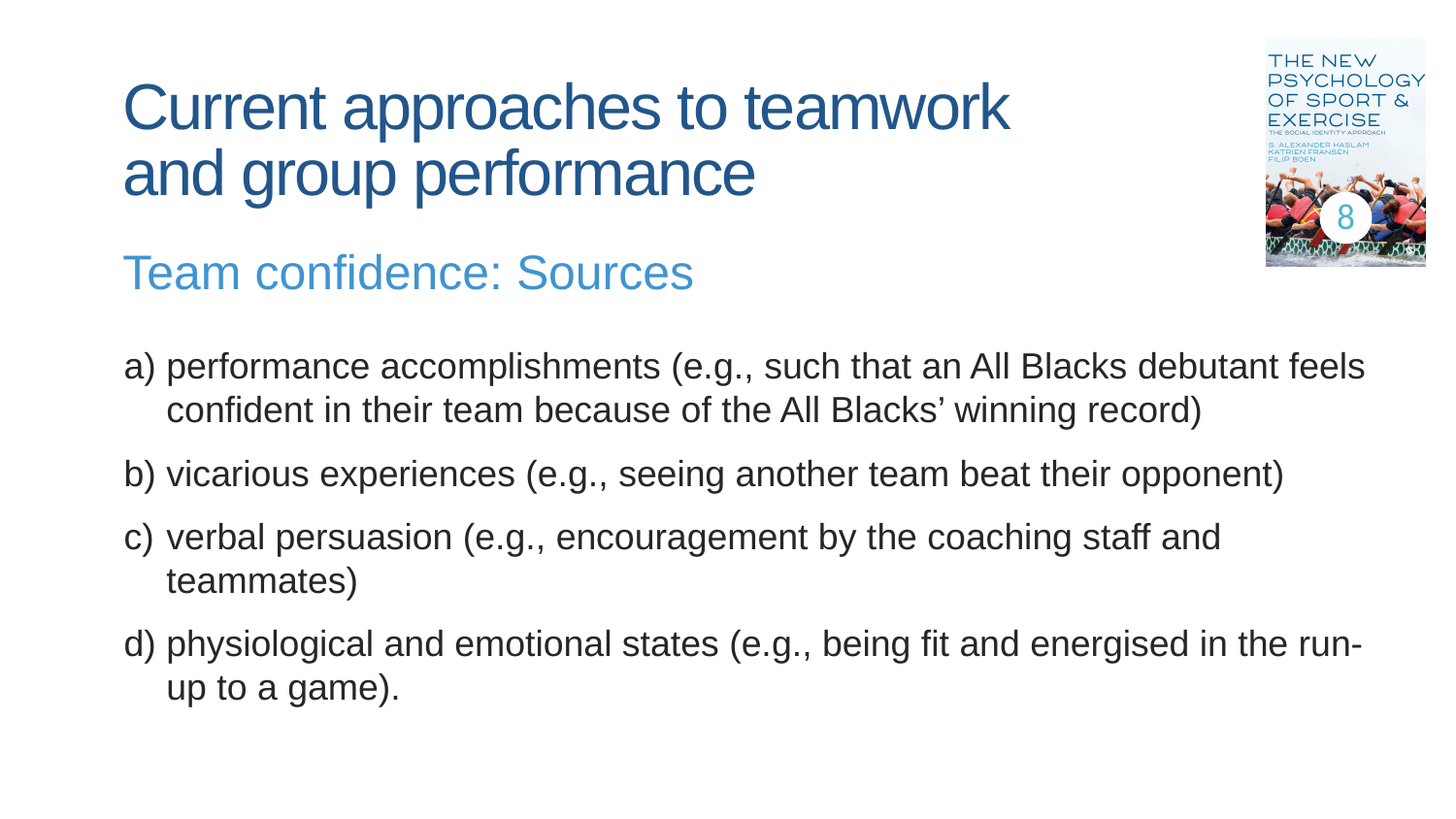

# Current approaches to teamwork and group performance
8
Team confidence: Sources
performance accomplishments (e.g., such that an All Blacks debutant feels confident in their team because of the All Blacks’ winning record)
vicarious experiences (e.g., seeing another team beat their opponent)
verbal persuasion (e.g., encouragement by the coaching staff and teammates)
physiological and emotional states (e.g., being fit and energised in the run-up to a game).